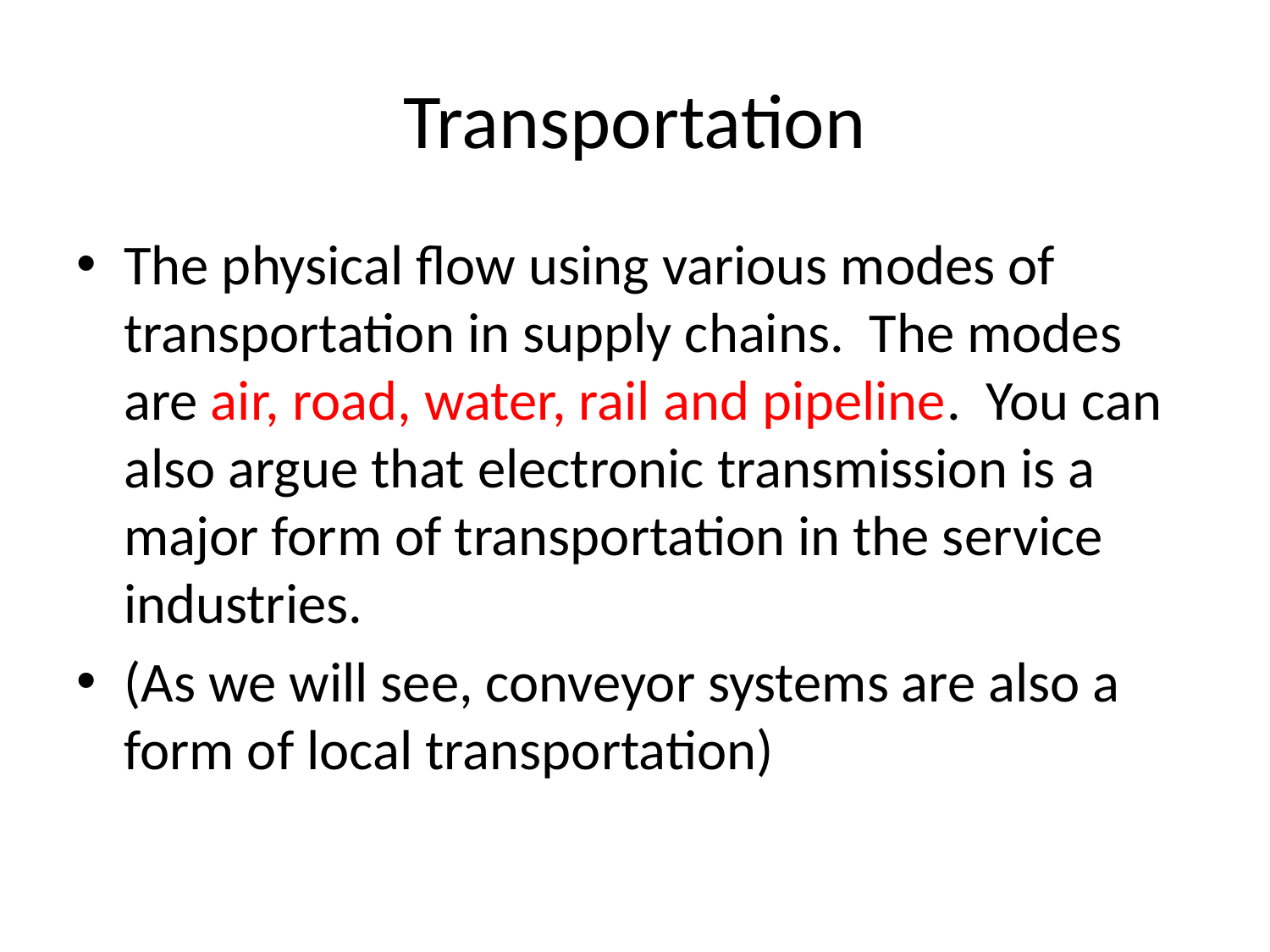

# Transportation
The physical flow using various modes of transportation in supply chains.  The modes are air, road, water, rail and pipeline.  You can also argue that electronic transmission is a major form of transportation in the service industries.
(As we will see, conveyor systems are also a form of local transportation)